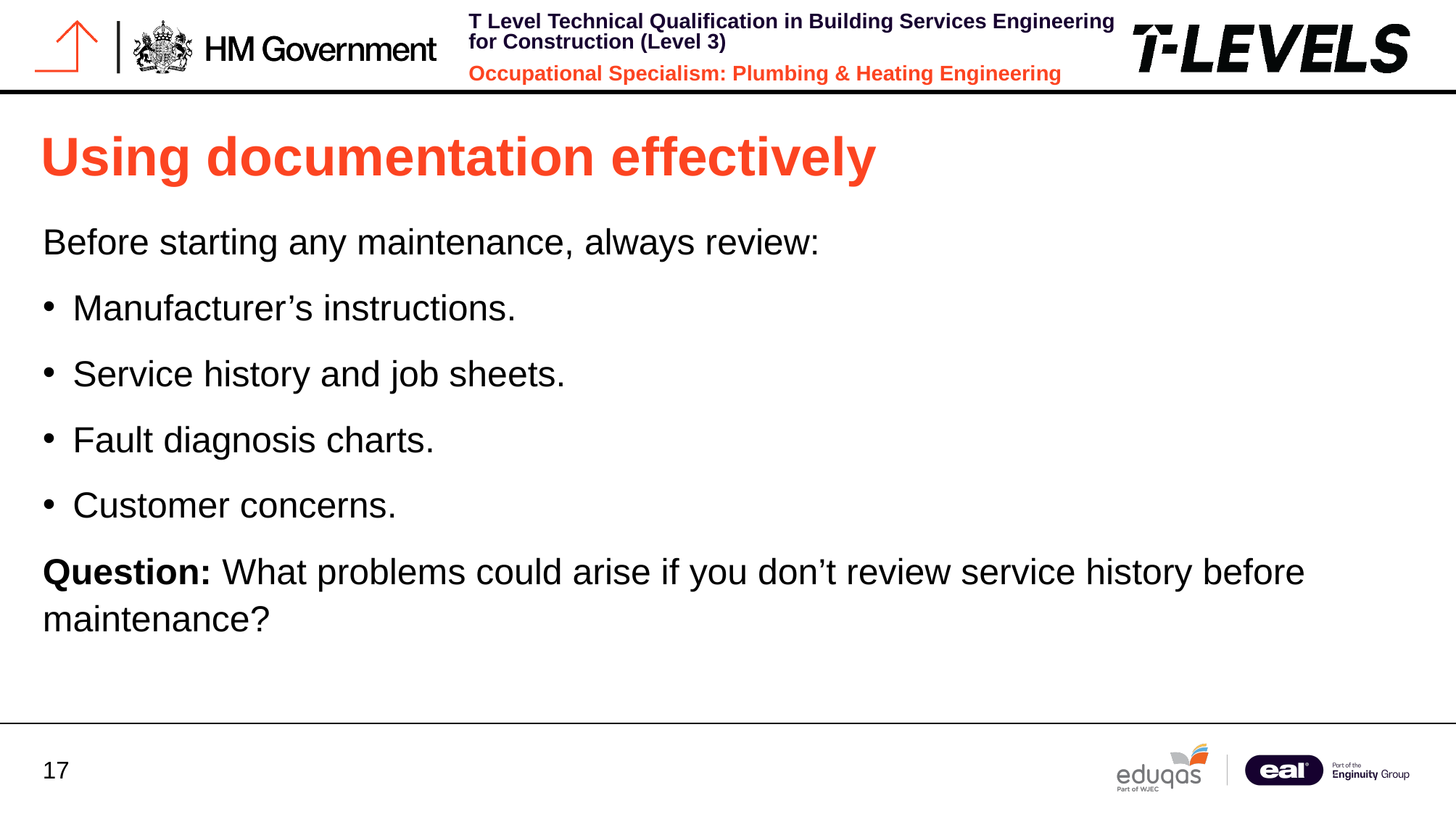

# Using documentation effectively
Before starting any maintenance, always review:
Manufacturer’s instructions.
Service history and job sheets.
Fault diagnosis charts.
Customer concerns.
Question: What problems could arise if you don’t review service history before maintenance?